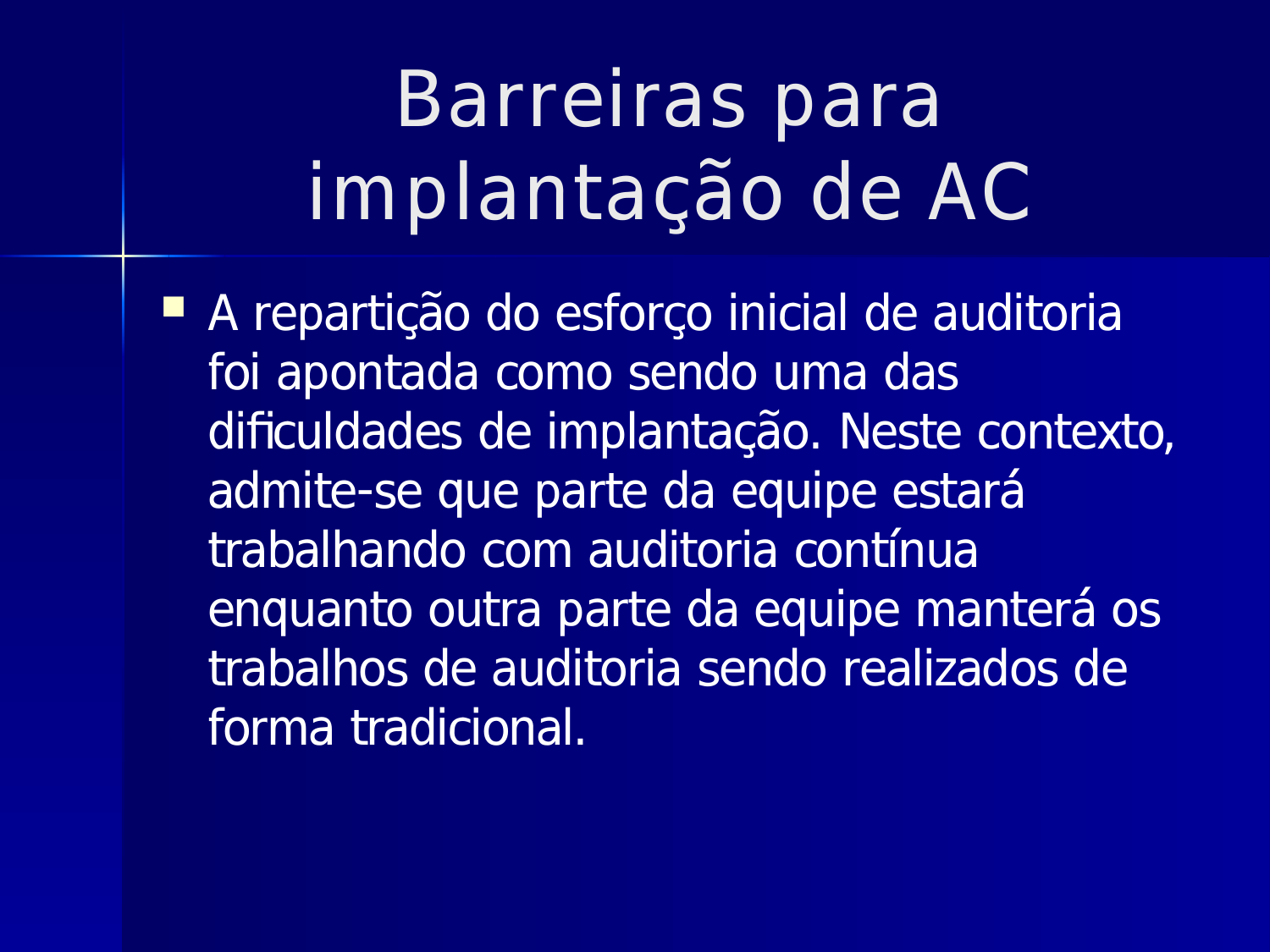

# Barreiras para implantação de AC
A repartição do esforço inicial de auditoria foi apontada como sendo uma das dificuldades de implantação. Neste contexto, admite-se que parte da equipe estará trabalhando com auditoria contínua enquanto outra parte da equipe manterá os trabalhos de auditoria sendo realizados de forma tradicional.